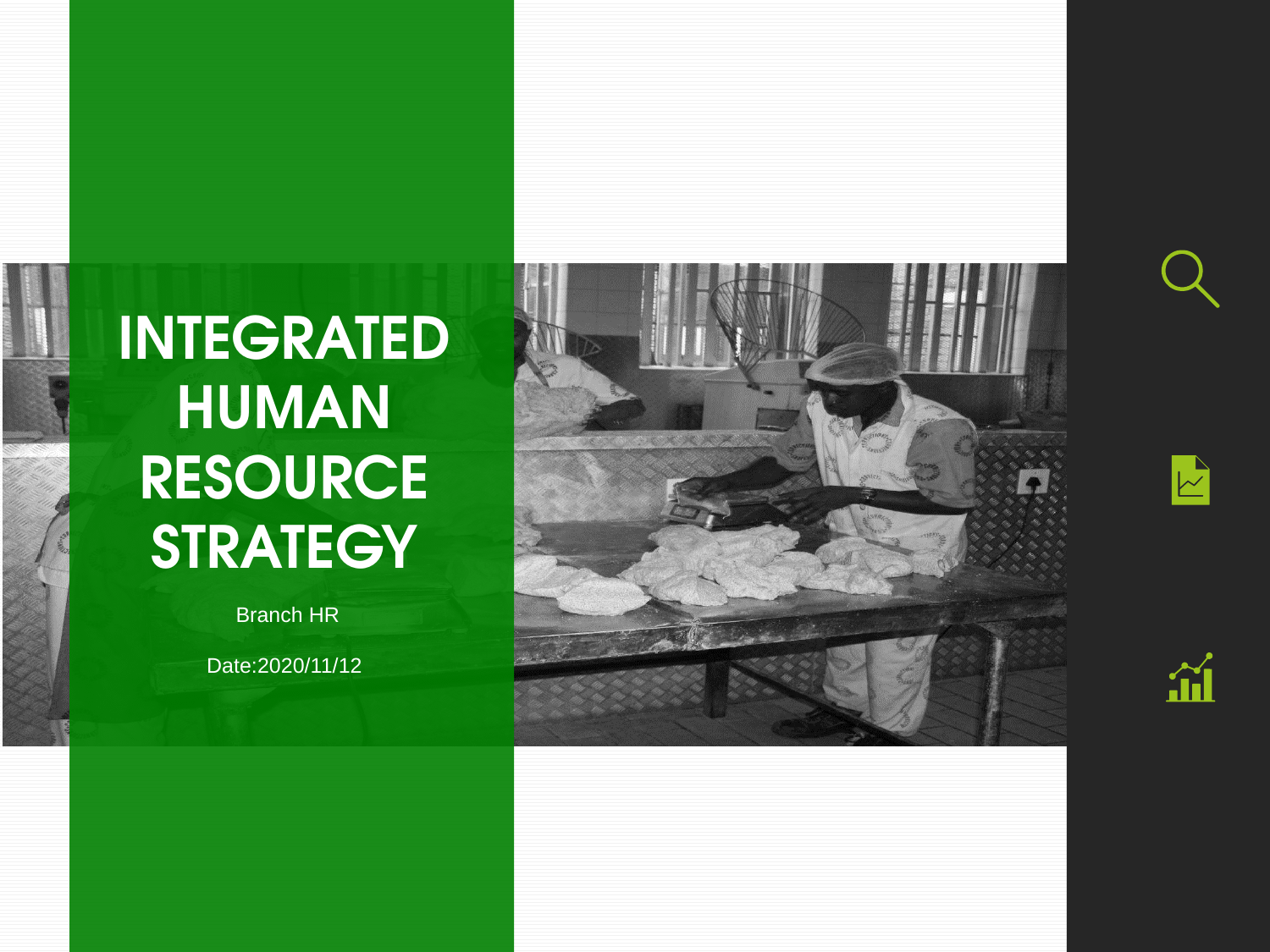

INTEGRATED HUMAN RESOURCE STRATEGY

 Branch HR

Date:2020/11/12